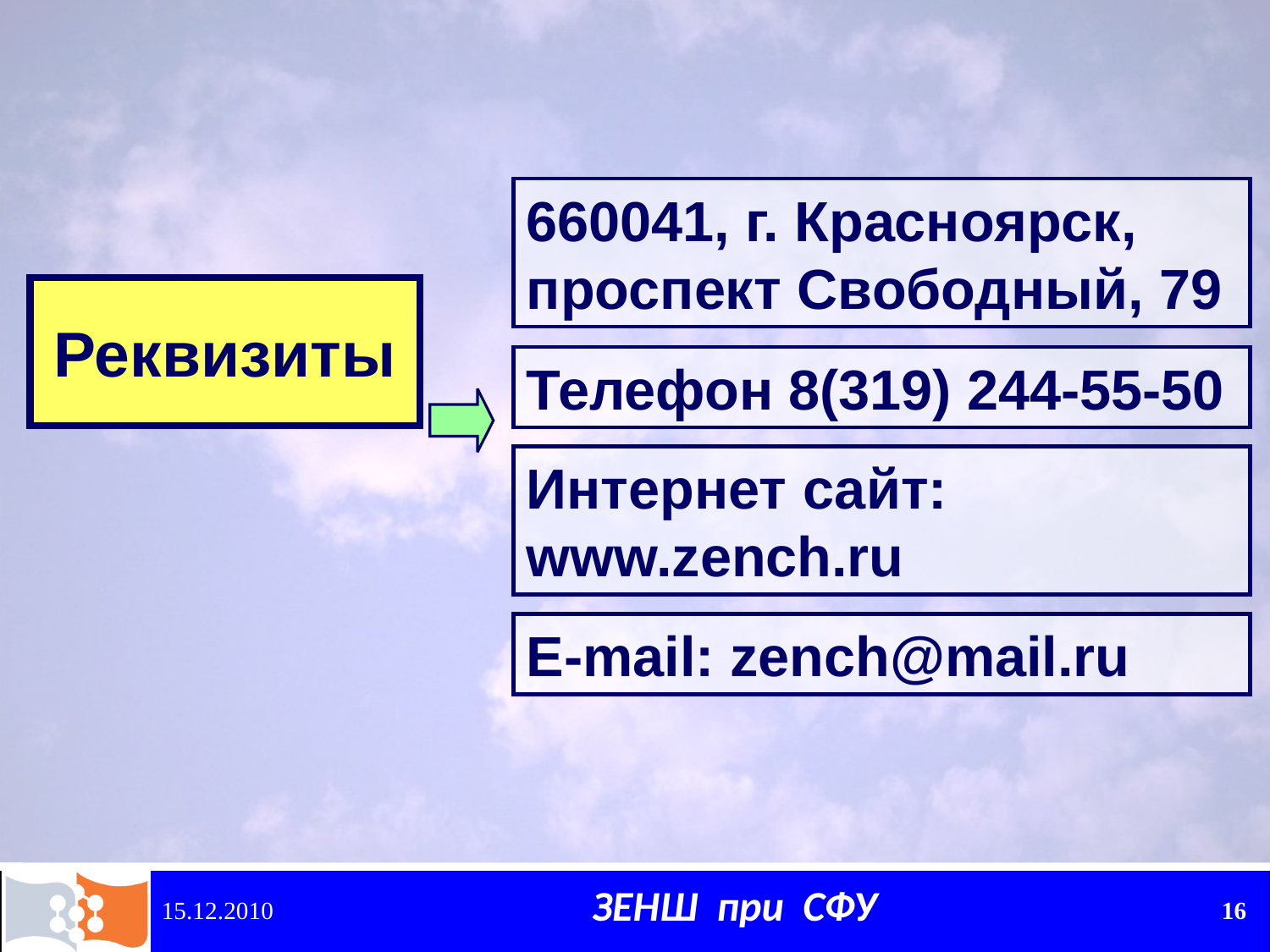

660041, г. Красноярск, проспект Свободный, 79
Реквизиты
Телефон 8(319) 244-55-50

Интернет сайт: www.zench.ru
E-mail: zench@mail.ru
15.12.2010
16